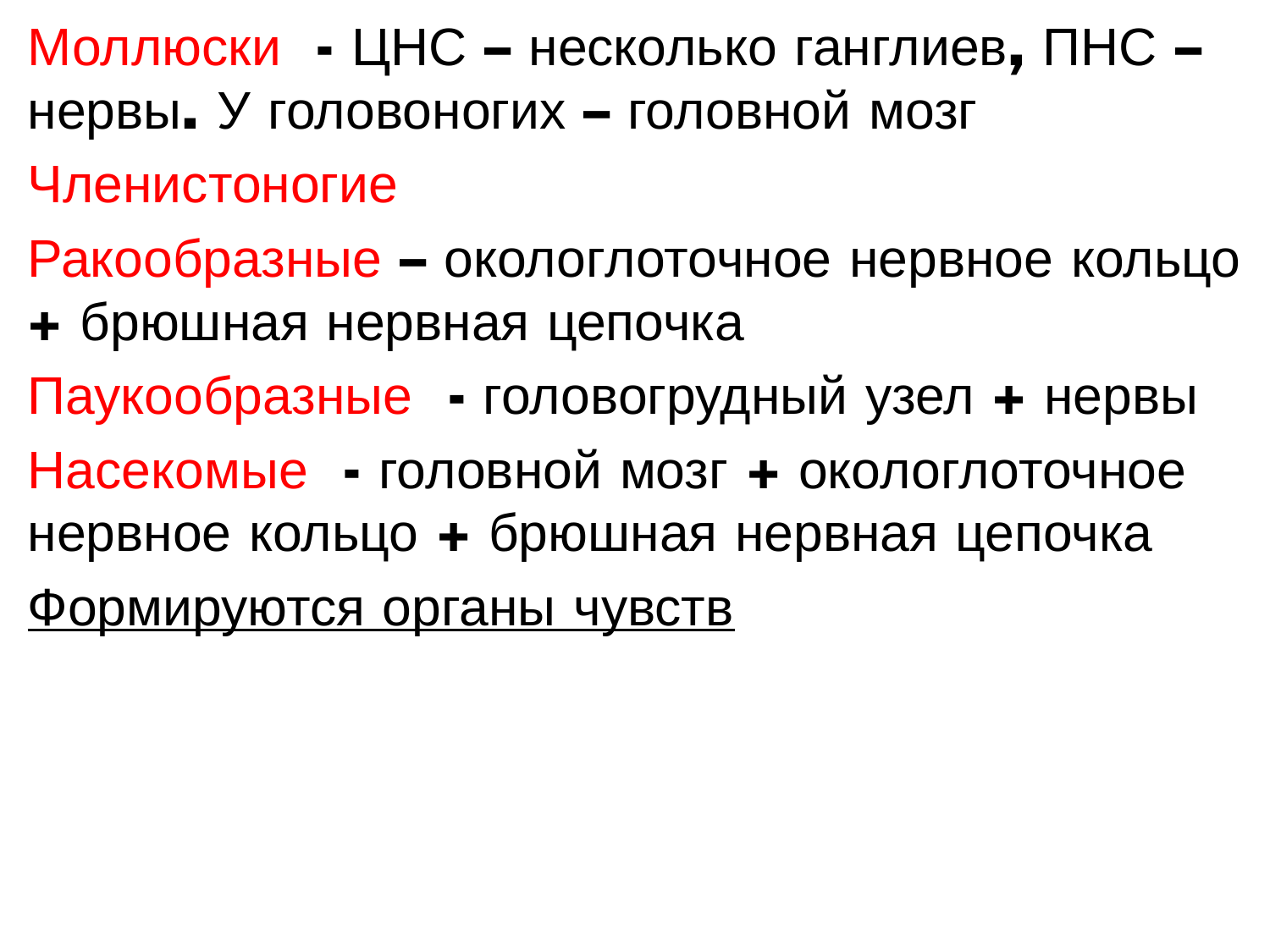

#
Моллюски  - ЦНС – несколько ганглиев, ПНС – нервы. У головоногих – головной мозг
Членистоногие
Ракообразные – окологлоточное нервное кольцо + брюшная нервная цепочка
Паукообразные  - головогрудный узел + нервы
Насекомые  - головной мозг + окологлоточное нервное кольцо + брюшная нервная цепочка
Формируются органы чувств